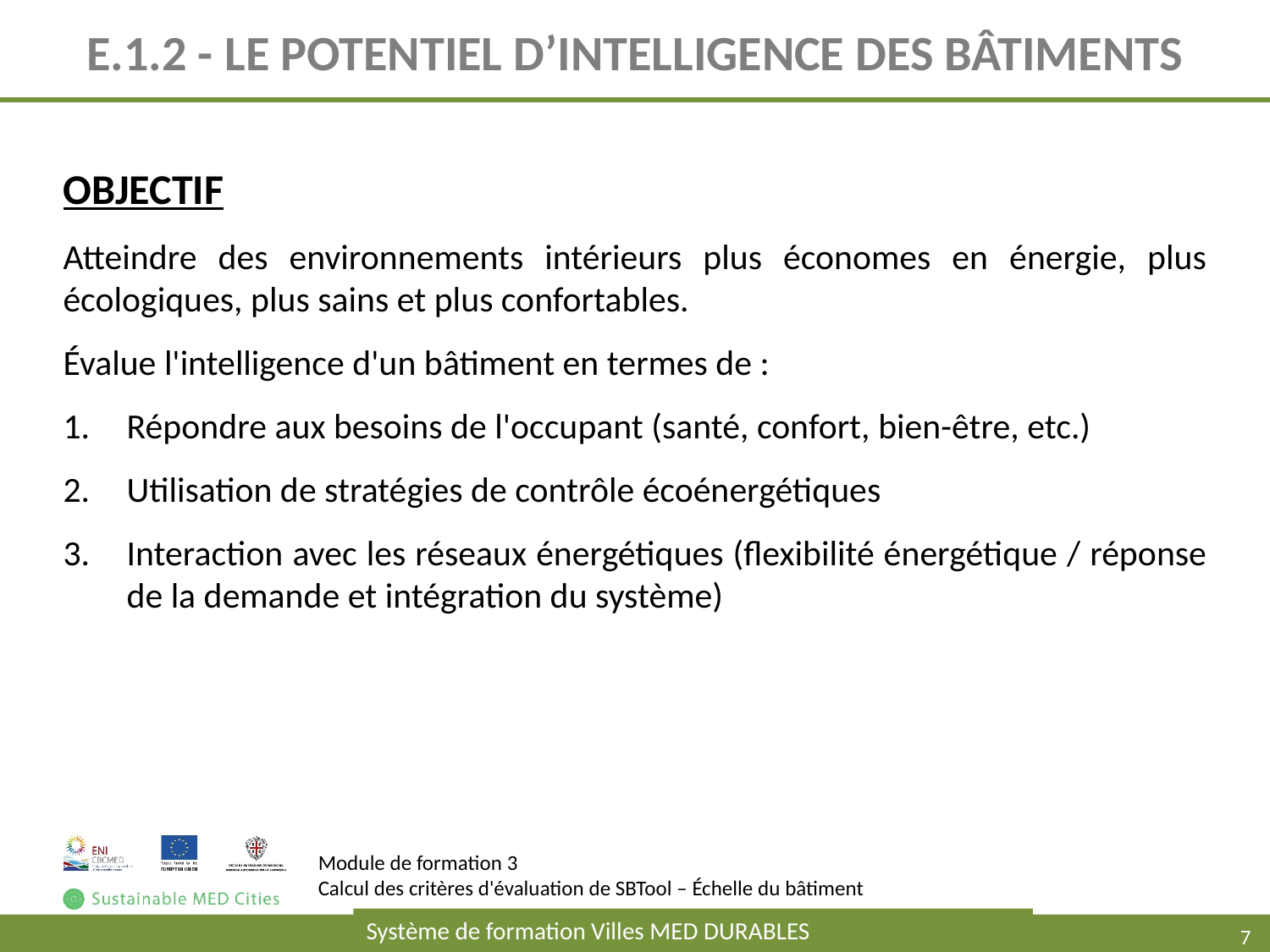

# E.1.2 - LE POTENTIEL D’INTELLIGENCE DES BÂTIMENTS
OBJECTIF
Atteindre des environnements intérieurs plus économes en énergie, plus écologiques, plus sains et plus confortables.
Évalue l'intelligence d'un bâtiment en termes de :
Répondre aux besoins de l'occupant (santé, confort, bien-être, etc.)
Utilisation de stratégies de contrôle écoénergétiques
Interaction avec les réseaux énergétiques (flexibilité énergétique / réponse de la demande et intégration du système)
Module de formation 3
Calcul des critères d'évaluation de SBTool – Échelle du bâtiment
Système de formation Villes MED DURABLES
7